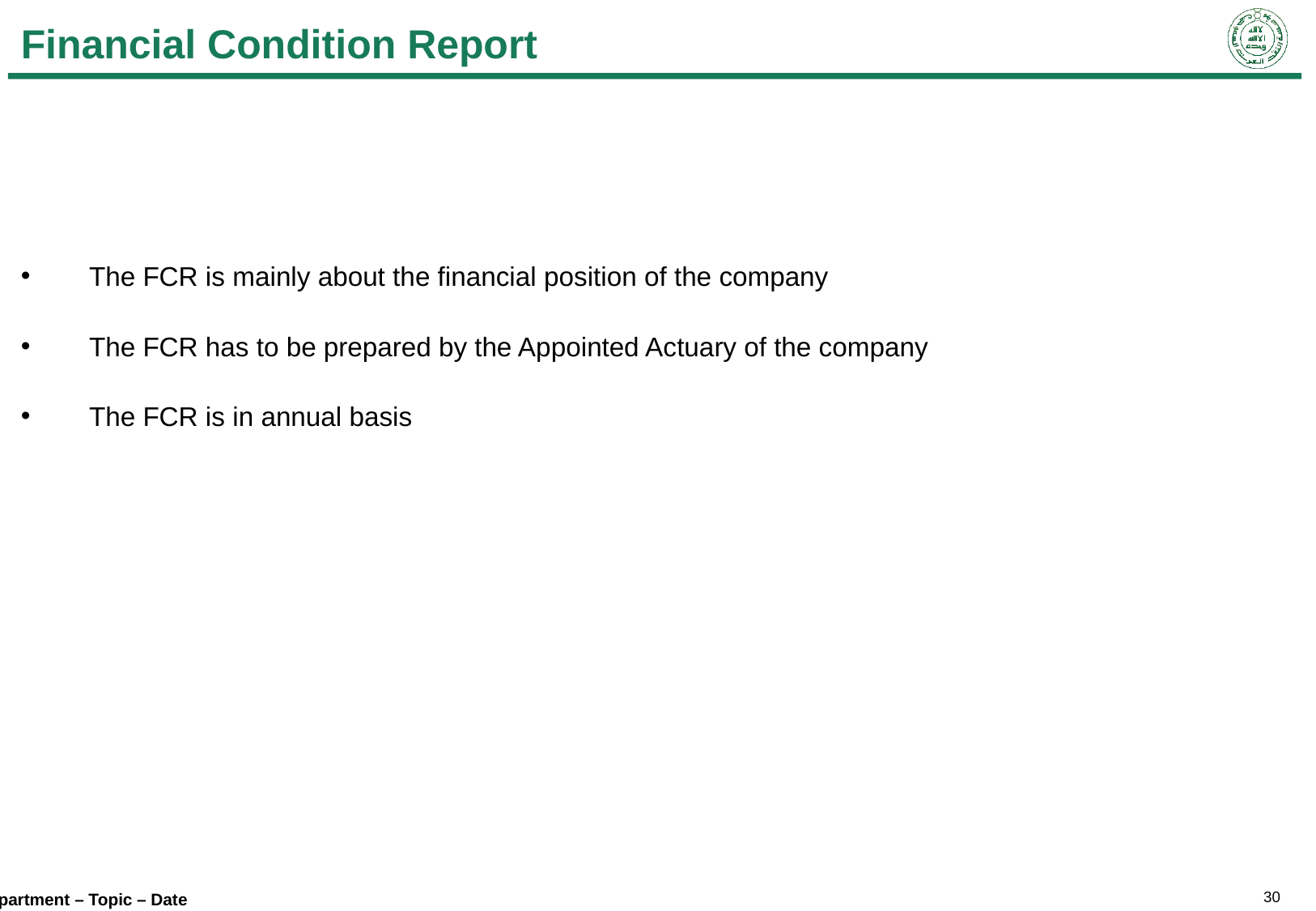

# Financial Condition Report

The FCR is mainly about the financial position of the company
The FCR has to be prepared by the Appointed Actuary of the company
The FCR is in annual basis